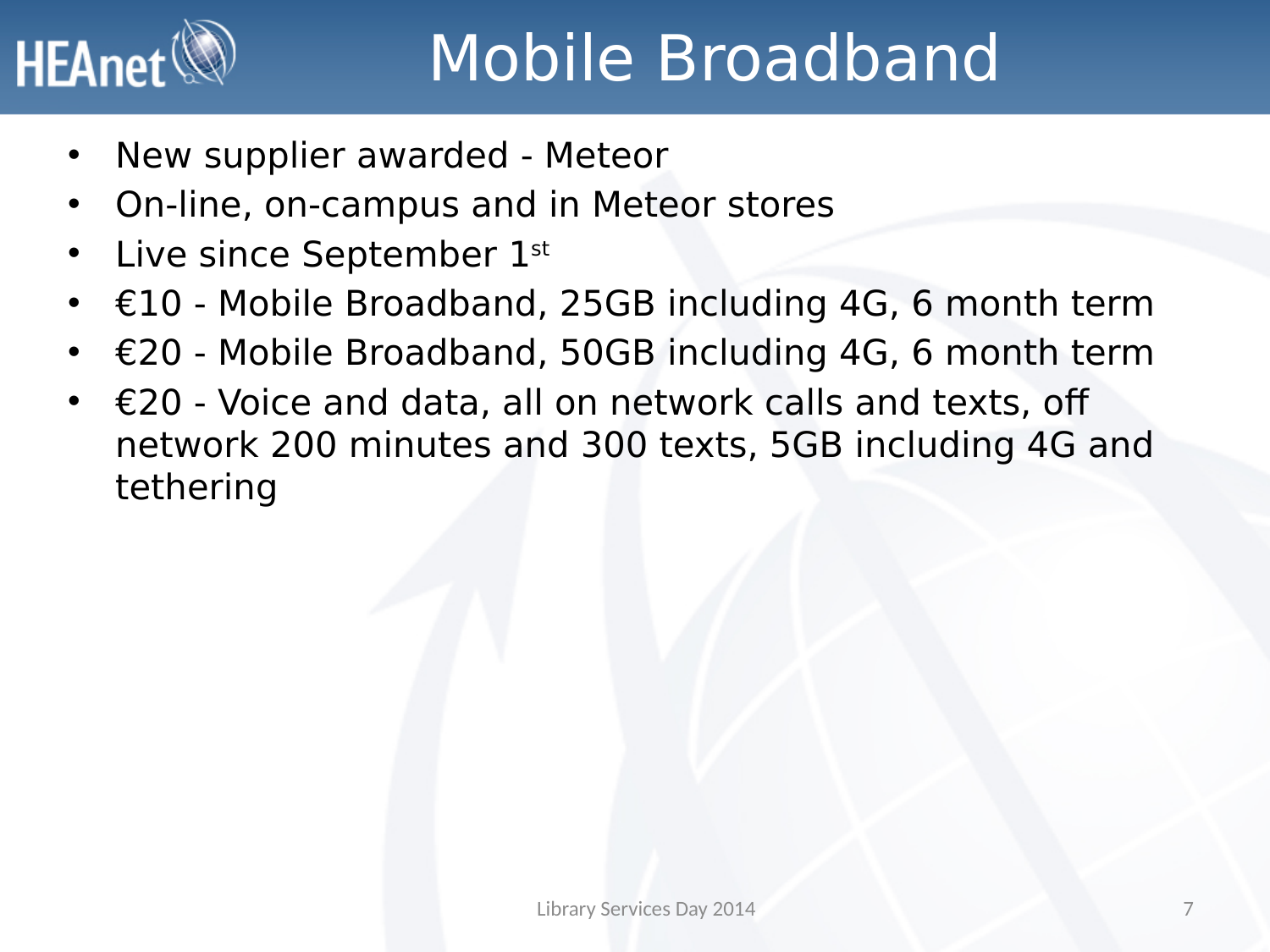

# Mobile Broadband
New supplier awarded - Meteor
On-line, on-campus and in Meteor stores
Live since September 1st
€10 - Mobile Broadband, 25GB including 4G, 6 month term
€20 - Mobile Broadband, 50GB including 4G, 6 month term
€20 - Voice and data, all on network calls and texts, off network 200 minutes and 300 texts, 5GB including 4G and tethering

Library Services Day 2014
7